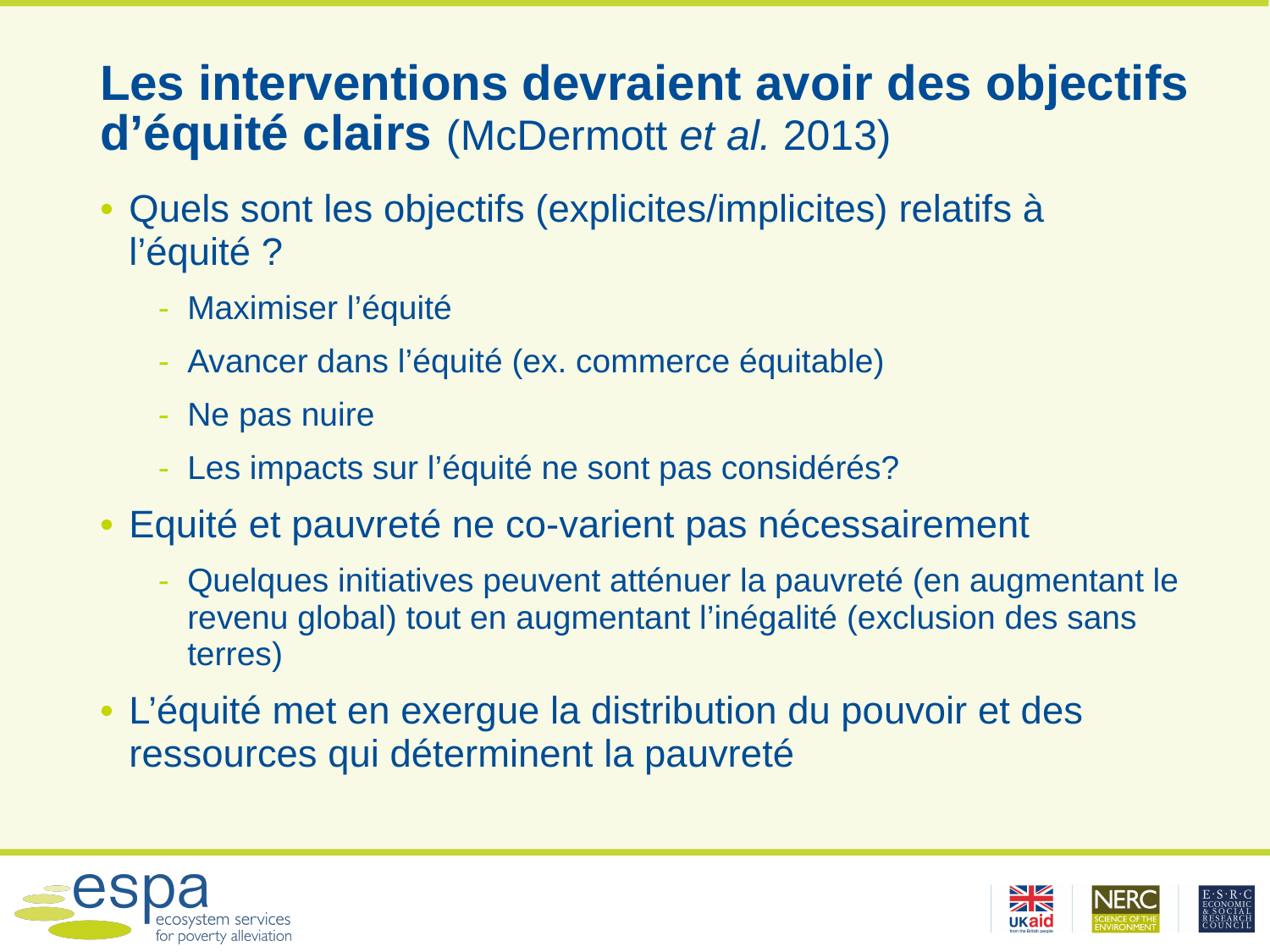

# Les interventions devraient avoir des objectifs d’équité clairs (McDermott et al. 2013)
Quels sont les objectifs (explicites/implicites) relatifs à l’équité ?
Maximiser l’équité
Avancer dans l’équité (ex. commerce équitable)
Ne pas nuire
Les impacts sur l’équité ne sont pas considérés?
Equité et pauvreté ne co-varient pas nécessairement
Quelques initiatives peuvent atténuer la pauvreté (en augmentant le revenu global) tout en augmentant l’inégalité (exclusion des sans terres)
L’équité met en exergue la distribution du pouvoir et des ressources qui déterminent la pauvreté